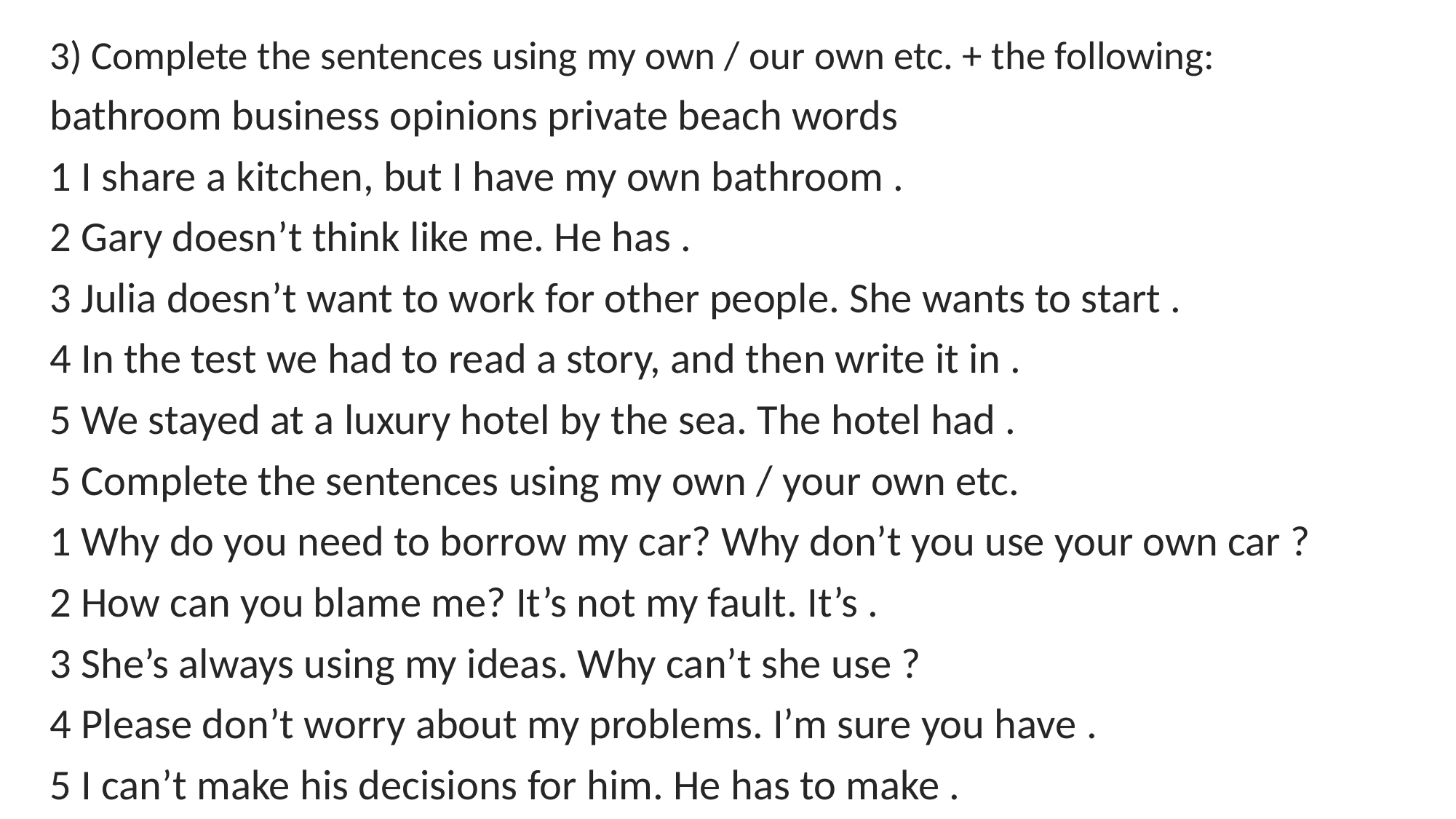

3) Complete the sentences using my own / our own etc. + the following:
bathroom business opinions private beach words
1 I share a kitchen, but I have my own bathroom .
2 Gary doesn’t think like me. He has .
3 Julia doesn’t want to work for other people. She wants to start .
4 In the test we had to read a story, and then write it in .
5 We stayed at a luxury hotel by the sea. The hotel had .
5 Complete the sentences using my own / your own etc.
1 Why do you need to borrow my car? Why don’t you use your own car ?
2 How can you blame me? It’s not my fault. It’s .
3 She’s always using my ideas. Why can’t she use ?
4 Please don’t worry about my problems. I’m sure you have .
5 I can’t make his decisions for him. He has to make .
#